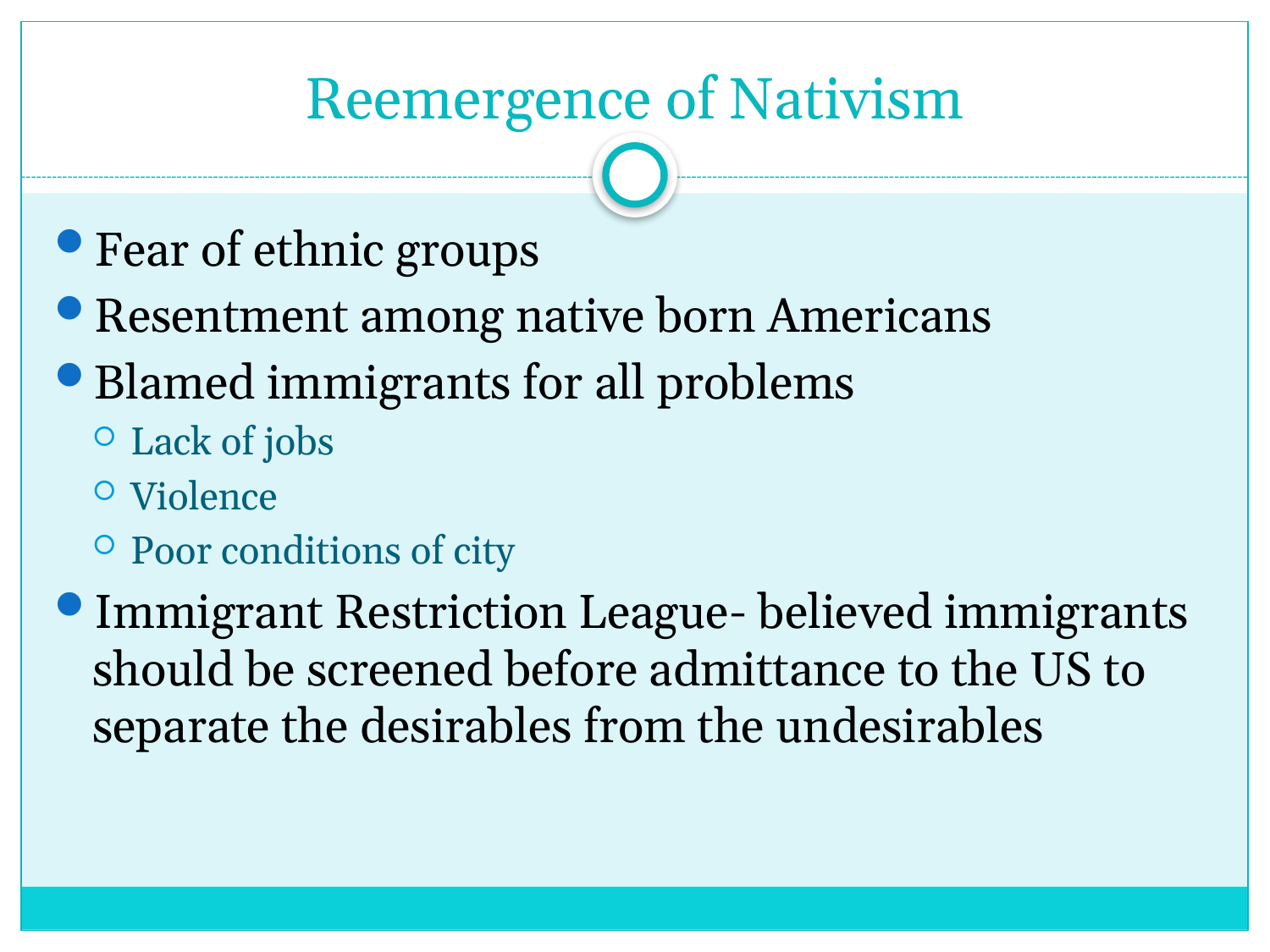

# Reemergence of Nativism
Fear of ethnic groups
Resentment among native born Americans
Blamed immigrants for all problems
Lack of jobs
Violence
Poor conditions of city
Immigrant Restriction League- believed immigrants should be screened before admittance to the US to separate the desirables from the undesirables